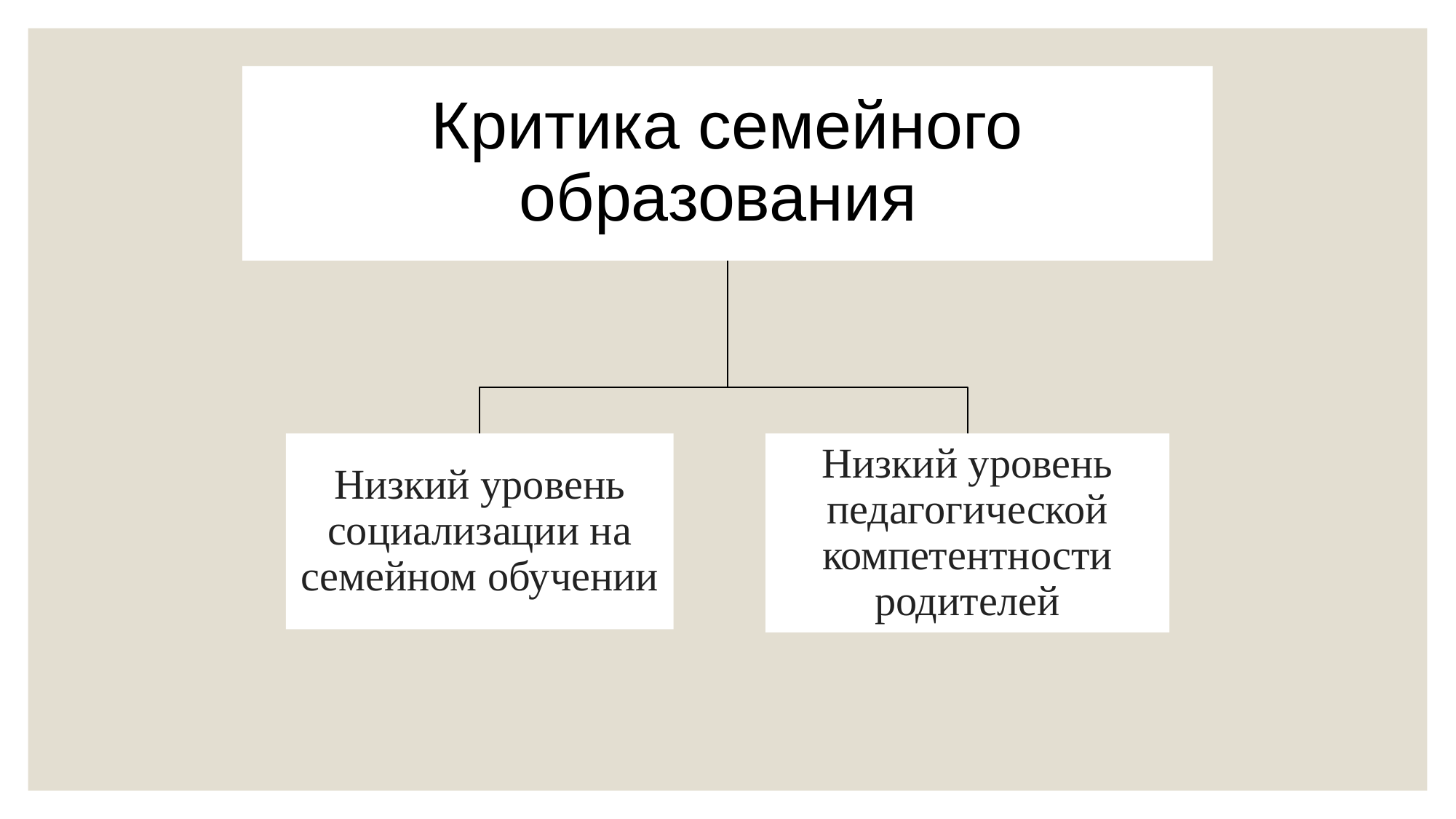

Критика семейного образования
Низкий уровень социализации на семейном обучении
Низкий уровень педагогической компетентности родителей